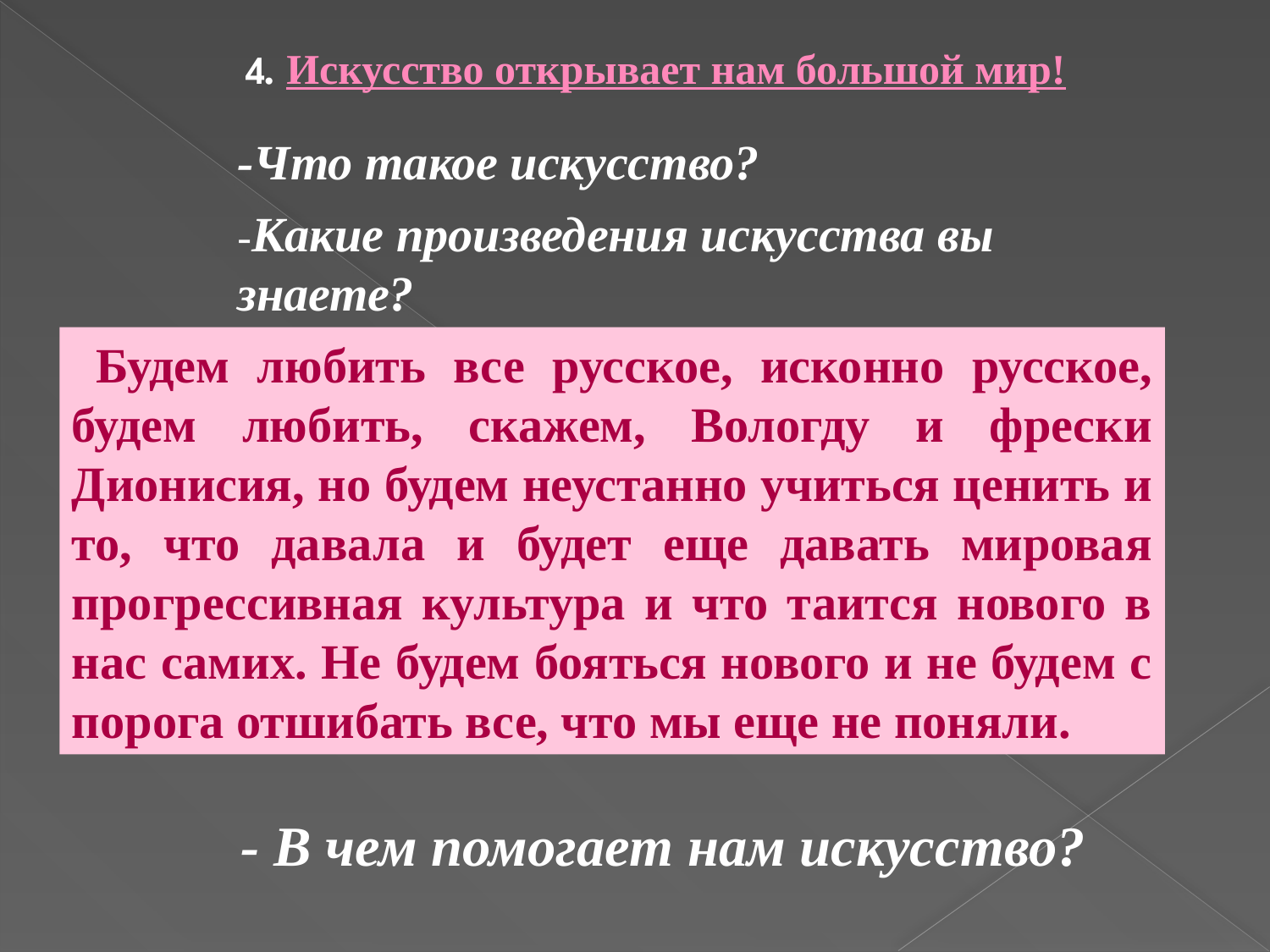

4. Искусство открывает нам большой мир!
-Что такое искусство?
-Какие произведения искусства вы знаете?
 Будем любить все русское, исконно русское, будем любить, скажем, Вологду и фрески Дионисия, но будем неустанно учиться ценить и то, что давала и будет еще давать мировая прогрессивная культура и что таится нового в нас самих. Не будем бояться нового и не будем с порога отшибать все, что мы еще не поняли.
- В чем помогает нам искусство?